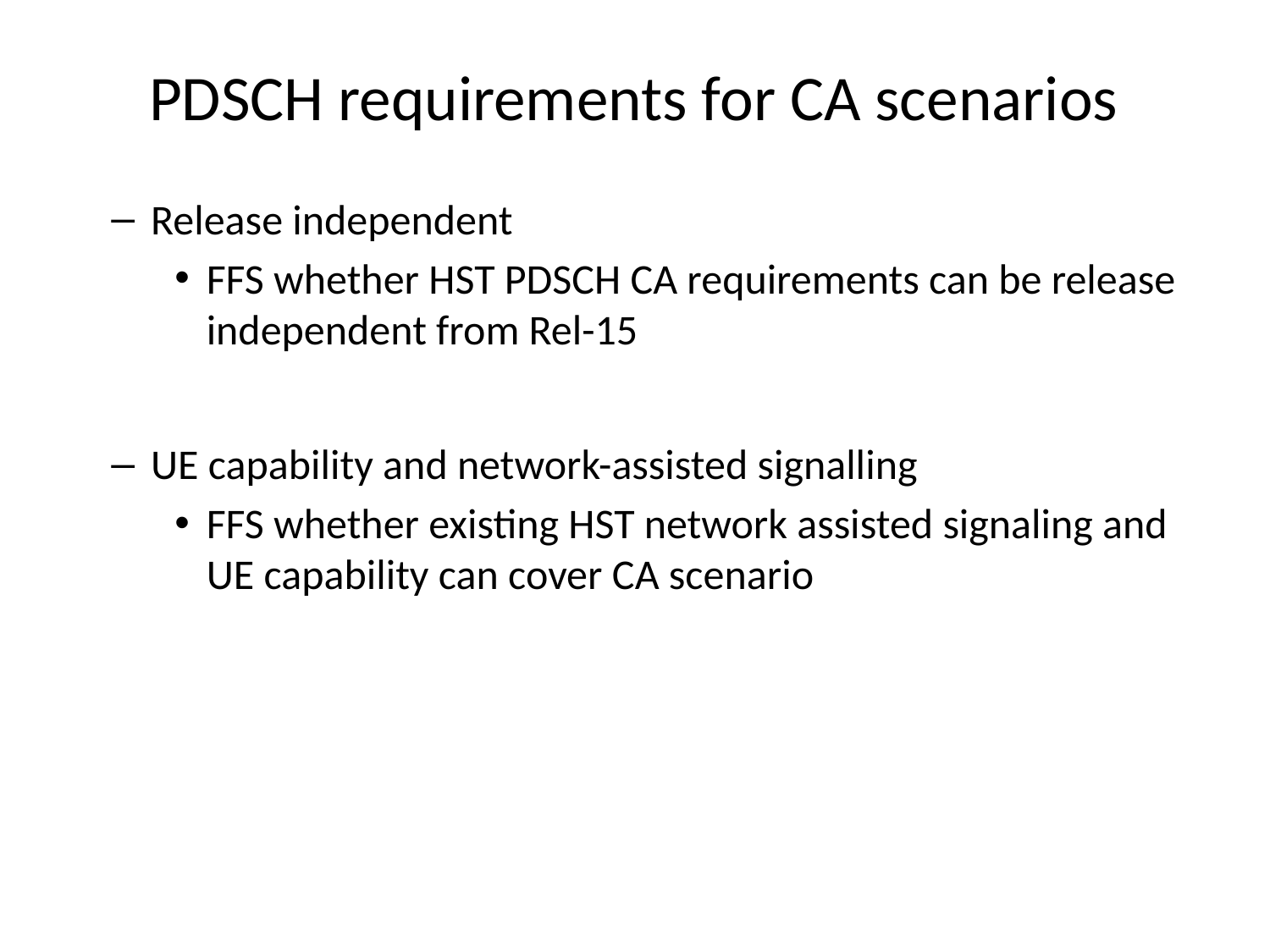

# PDSCH requirements for CA scenarios
Release independent
FFS whether HST PDSCH CA requirements can be release independent from Rel-15

UE capability and network-assisted signalling
FFS whether existing HST network assisted signaling and UE capability can cover CA scenario